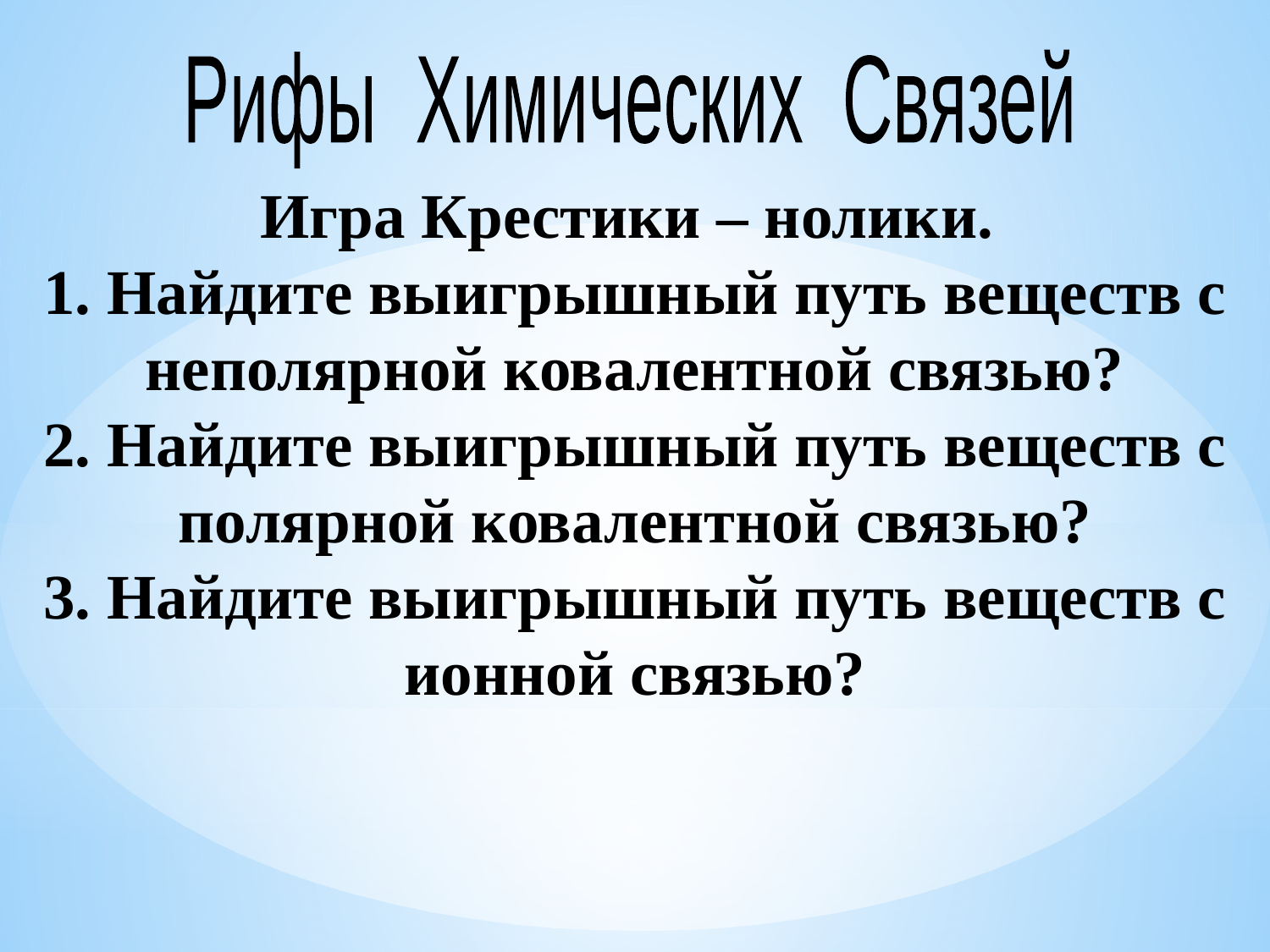

Рифы  Химических  Связей
# Игра Крестики – нолики. 1. Найдите выигрышный путь веществ с неполярной ковалентной связью? 2. Найдите выигрышный путь веществ с полярной ковалентной связью? 3. Найдите выигрышный путь веществ с ионной связью?